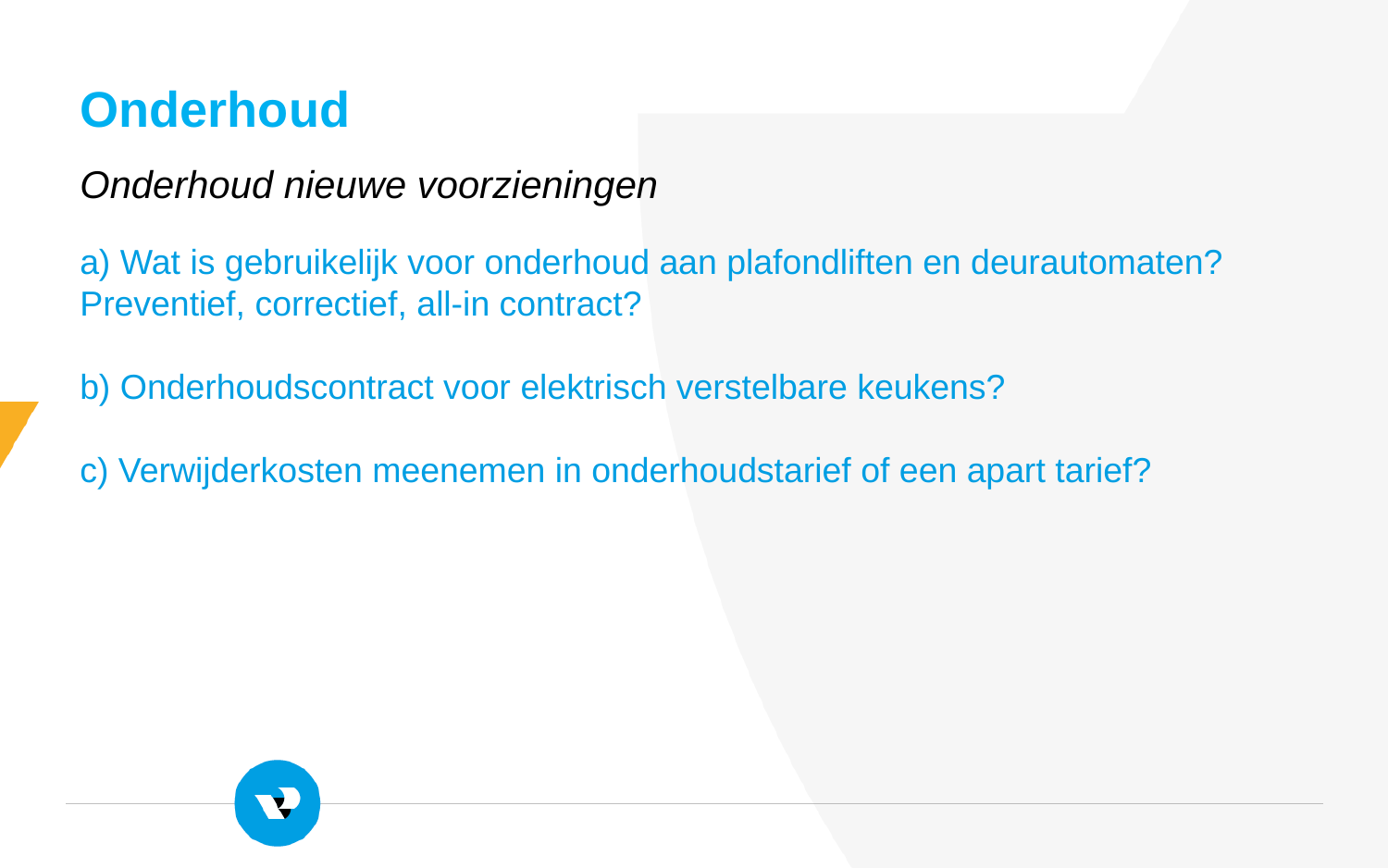

Onderhoud
Onderhoud nieuwe voorzieningen
a) Wat is gebruikelijk voor onderhoud aan plafondliften en deurautomaten? Preventief, correctief, all-in contract?

b) Onderhoudscontract voor elektrisch verstelbare keukens?
c) Verwijderkosten meenemen in onderhoudstarief of een apart tarief?